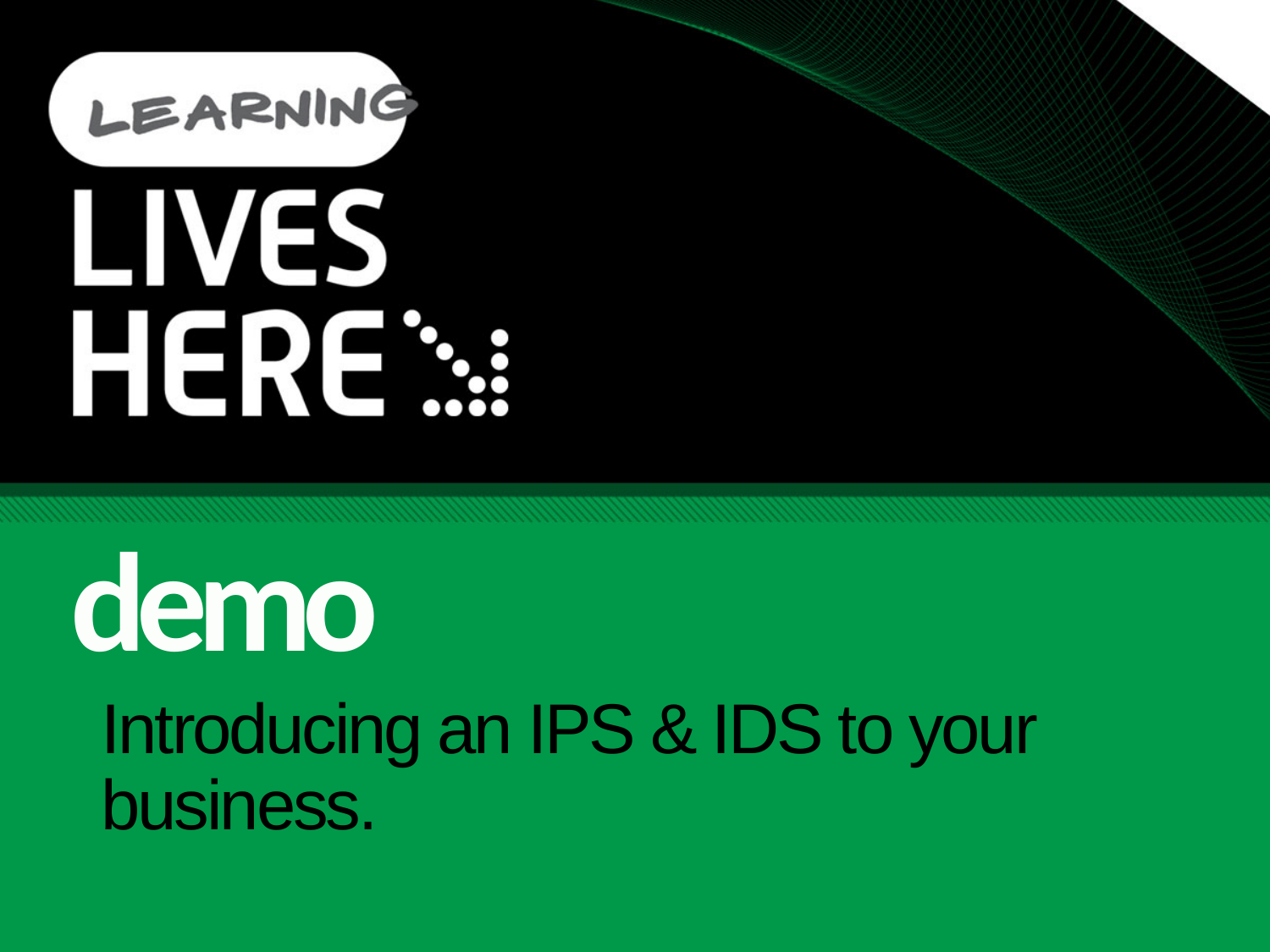

demo
# Introducing an IPS & IDS to your business.